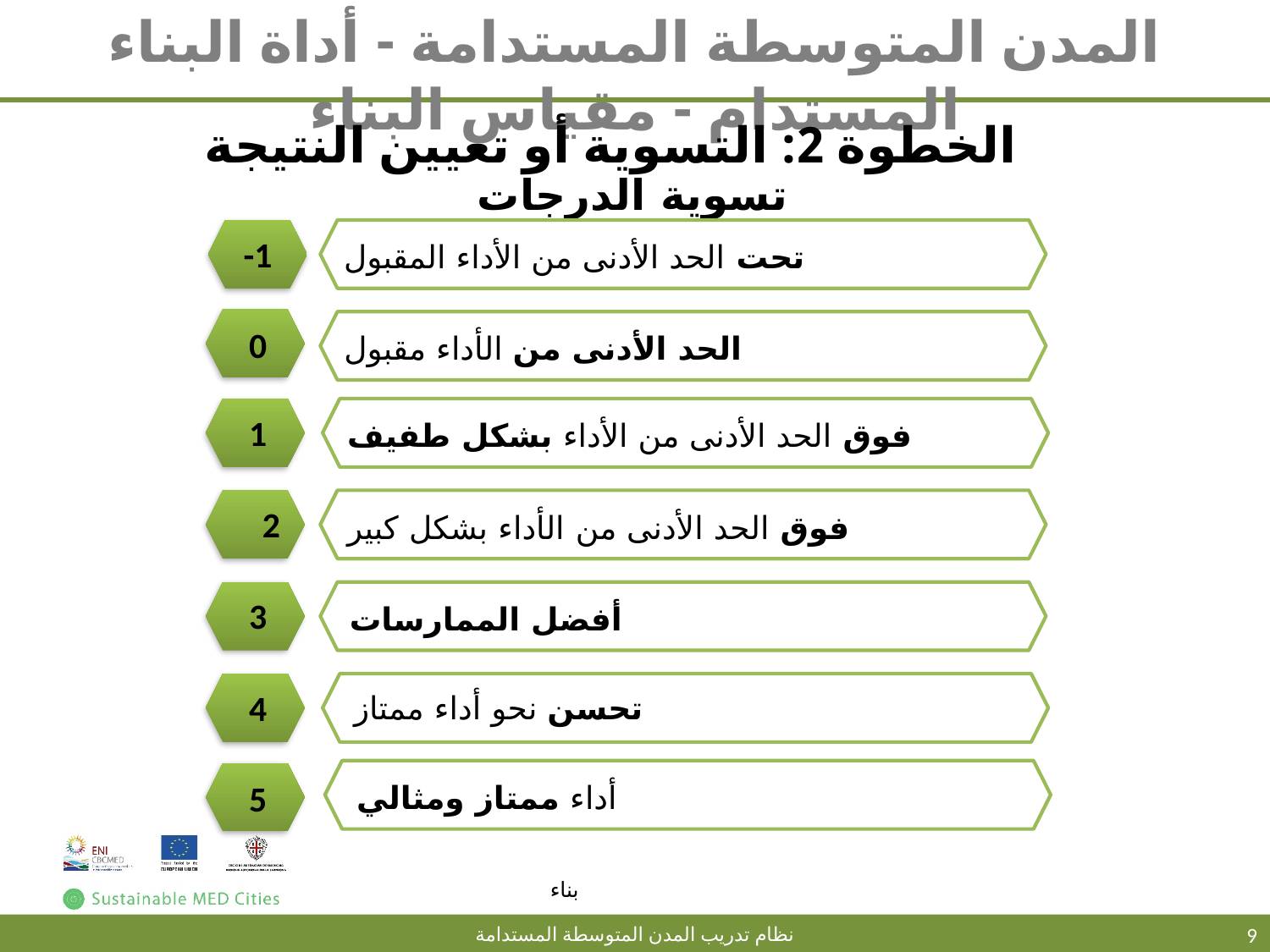

# المدن المتوسطة المستدامة - أداة البناء المستدام - مقياس البناء
الخطوة 2: التسوية أو تعيين النتيجة
تسوية الدرجات

-1
تحت الحد الأدنى من الأداء المقبول

0
الحد الأدنى من الأداء مقبول

1
فوق الحد الأدنى من الأداء بشكل طفيف

2
فوق الحد الأدنى من الأداء بشكل كبير

3
أفضل الممارسات

4
تحسن نحو أداء ممتاز

5
أداء ممتاز ومثالي

9